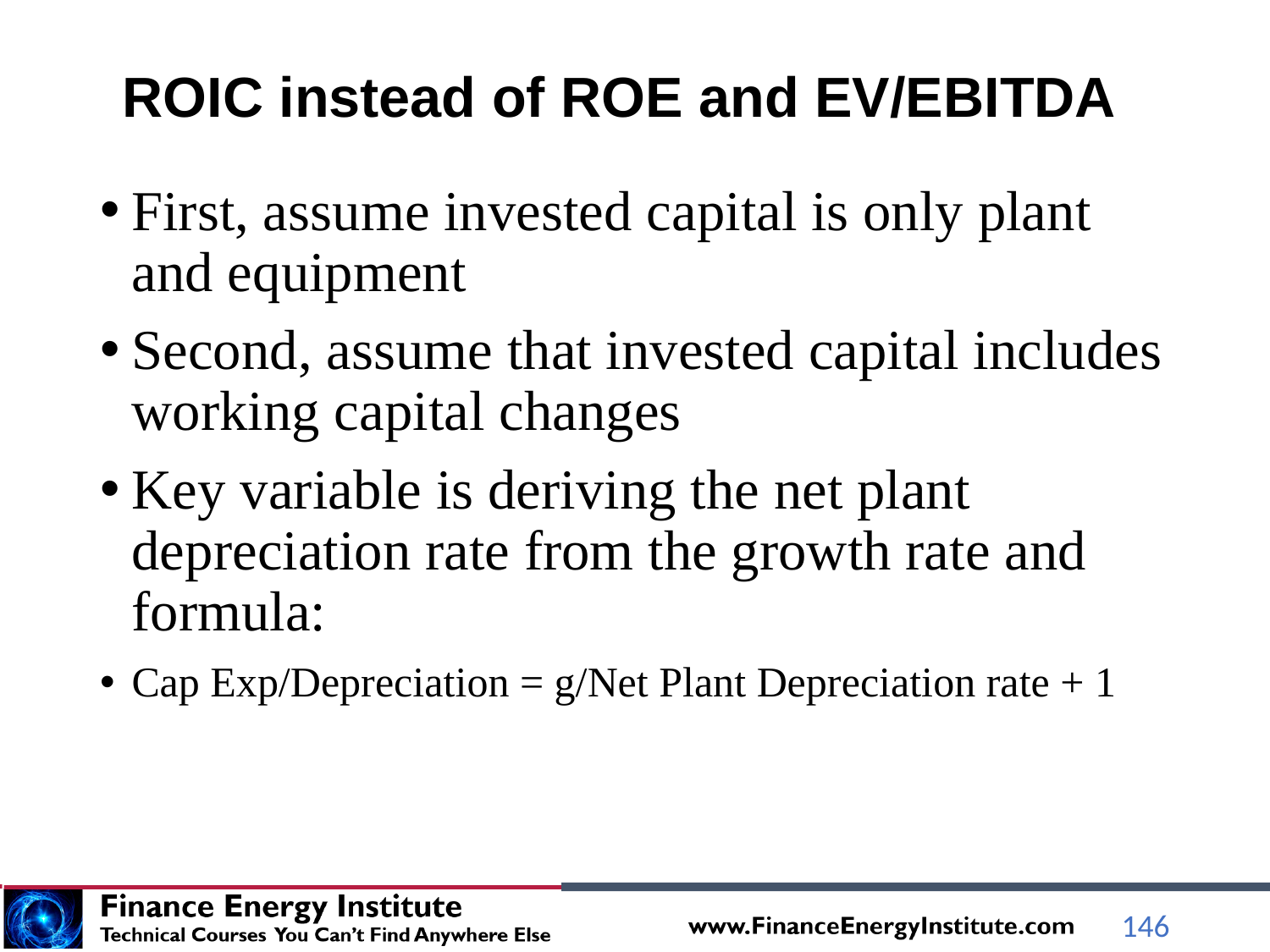

# ROIC instead of ROE and EV/EBITDA
First, assume invested capital is only plant and equipment
Second, assume that invested capital includes working capital changes
Key variable is deriving the net plant depreciation rate from the growth rate and formula:
Cap Exp/Depreciation = g/Net Plant Depreciation rate + 1
146